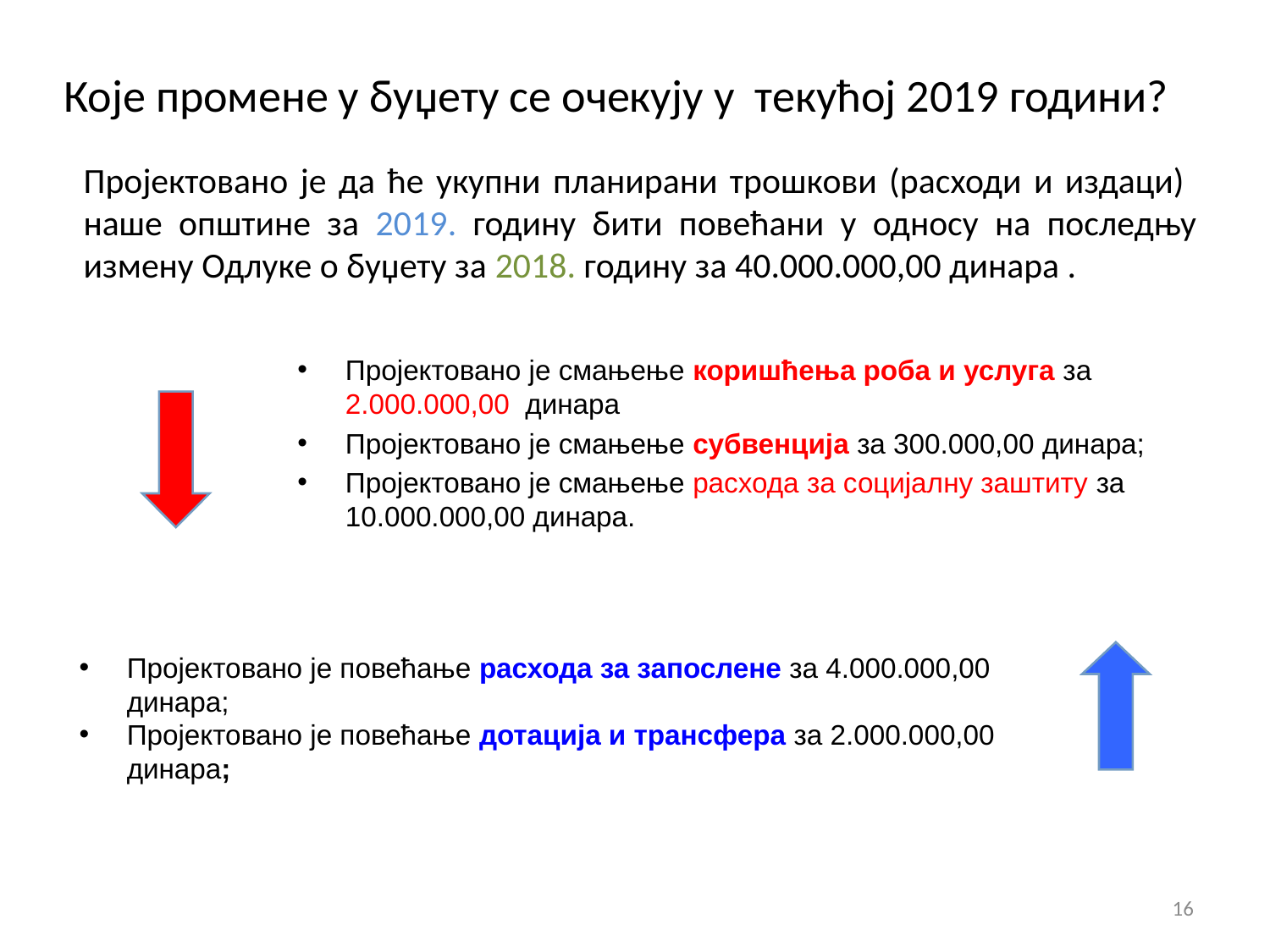

Које промене у буџету се очекују у  текућој 2019 години?
Пројектовано је да ће укупни планирани трошкови (расходи и издаци)  наше општине за 2019. годину бити повећани у односу на последњу измену Одлуке о буџету за 2018. годину за 40.000.000,00 динара .

Пројектовано је смањење коришћења роба и услуга за 2.000.000,00  динара
Пројектовано је смањење субвенција за 300.000,00 динара;
Пројектовано је смањење расхода за социјалну заштиту за 10.000.000,00 динара.

Пројектовано је повећање расхода за запослене за 4.000.000,00  динара;
Пројектовано је повећање дотација и трансфера за 2.000.000,00 динара;

16